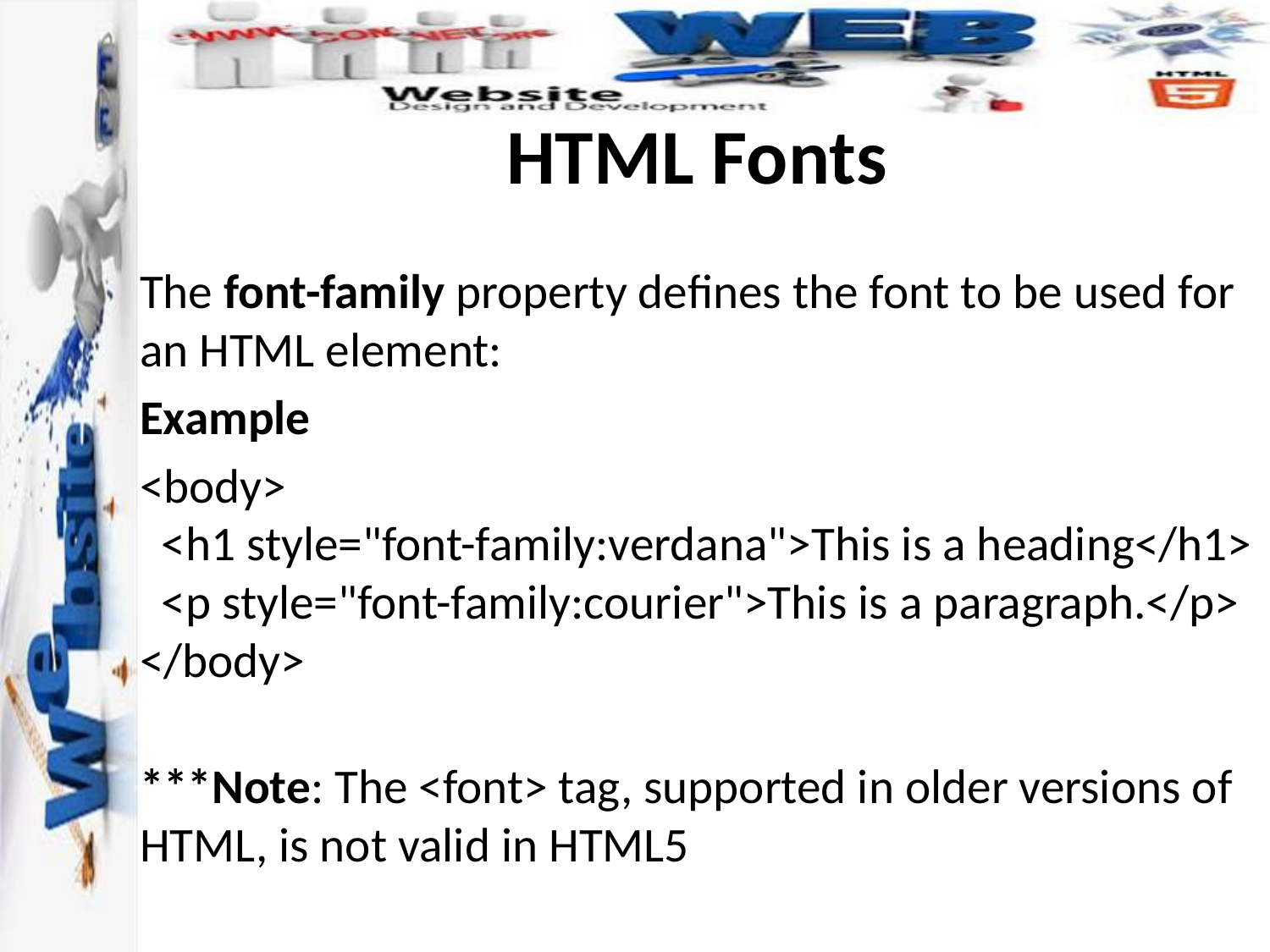

# HTML Fonts
The font-family property defines the font to be used for an HTML element:
Example
<body>
  <h1 style="font-family:verdana">This is a heading</h1>
  <p style="font-family:courier">This is a paragraph.</p>
</body>
***Note: The <font> tag, supported in older versions of HTML, is not valid in HTML5